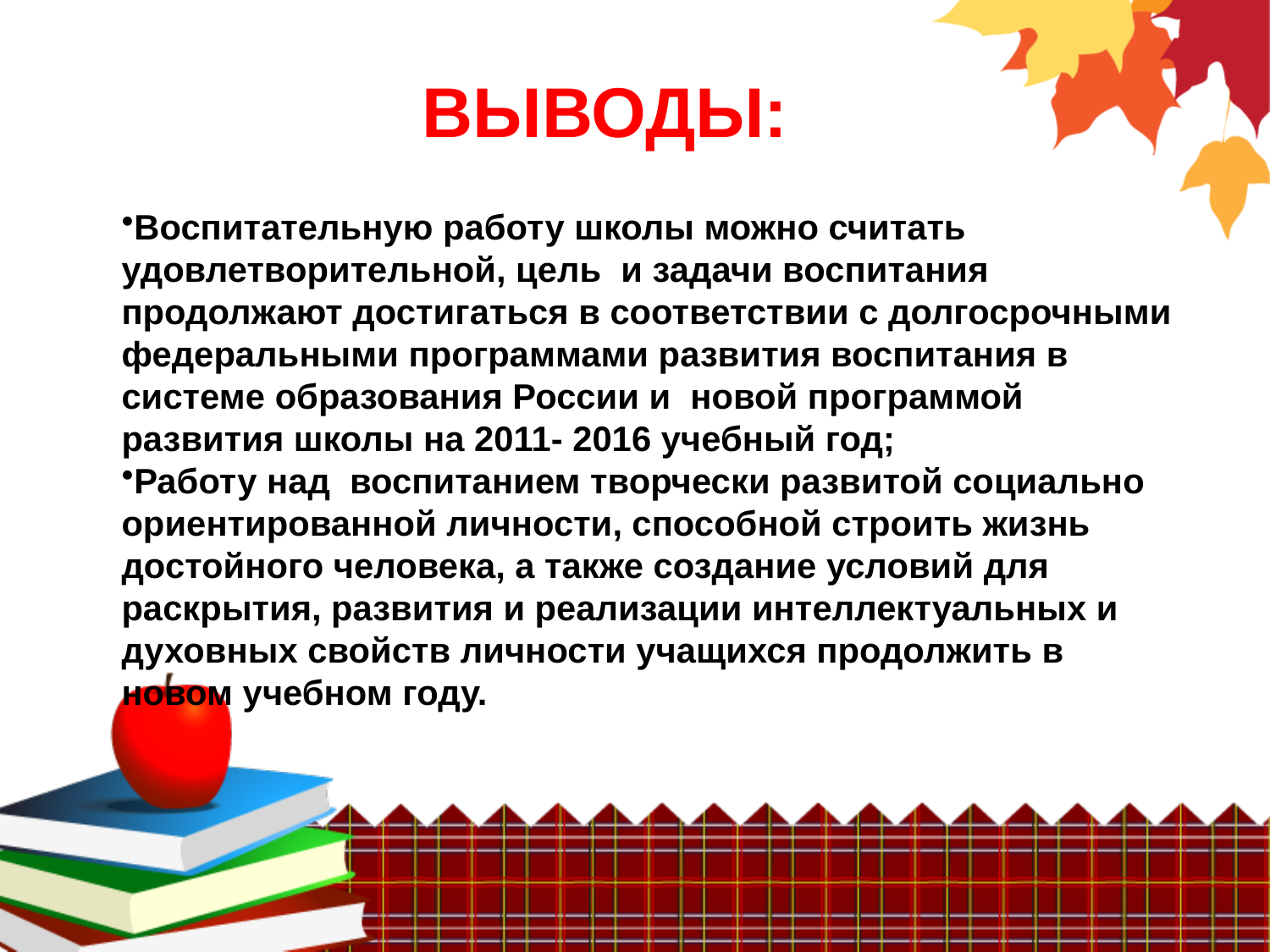

# ВЫВОДЫ:
Воспитательную работу школы можно считать удовлетворительной, цель  и задачи воспитания  продолжают достигаться в соответствии с долгосрочными федеральными программами развития воспитания в системе образования России и  новой программой развития школы на 2011- 2016 учебный год;
Работу над  воспитанием творчески развитой социально ориентированной личности, способной строить жизнь достойного человека, а также создание условий для раскрытия, развития и реализации интеллектуальных и духовных свойств личности учащихся продолжить в новом учебном году.